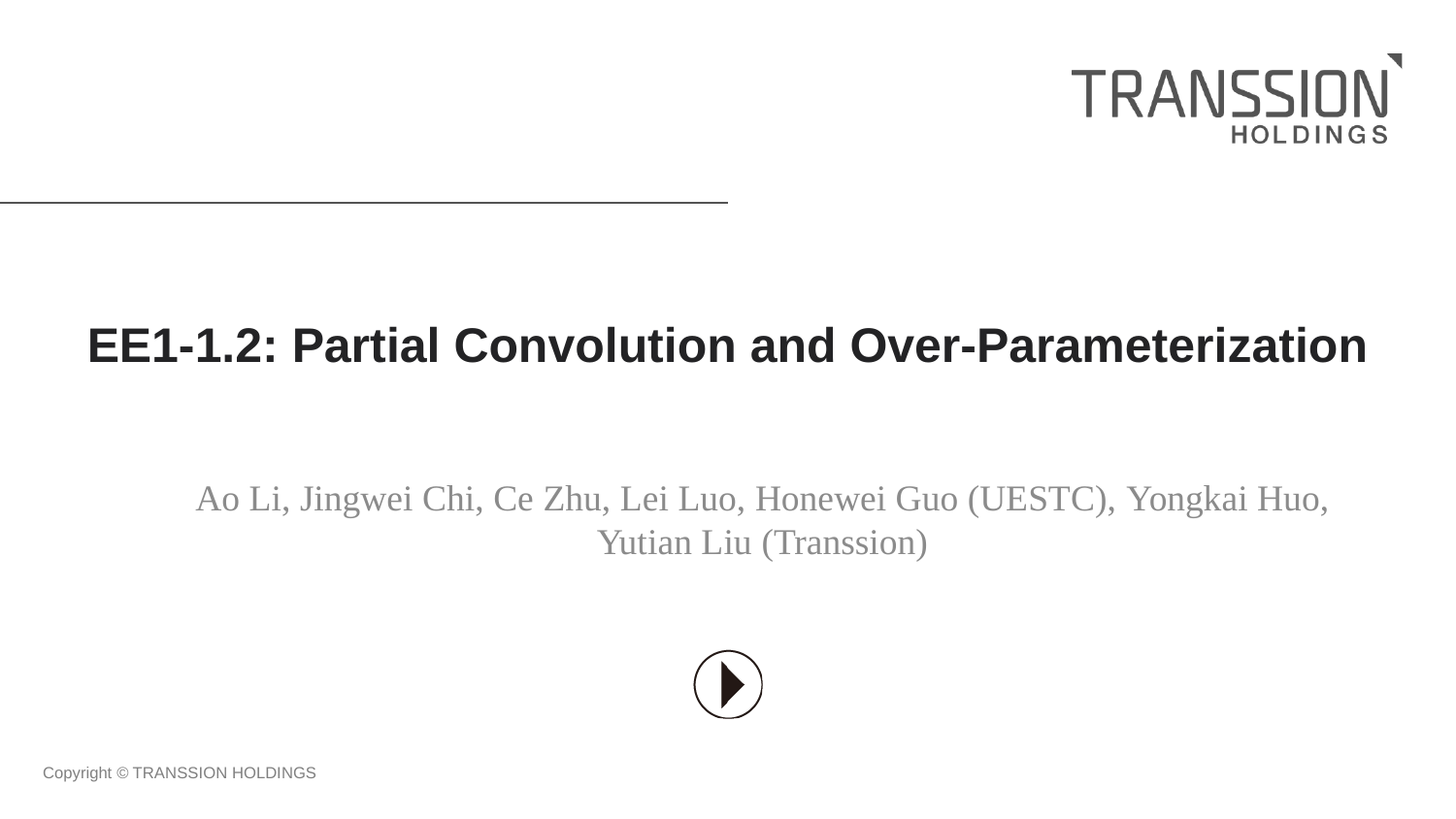

# EE1-1.2: Partial Convolution and Over-Parameterization
Ao Li, Jingwei Chi, Ce Zhu, Lei Luo, Honewei Guo (UESTC), Yongkai Huo, Yutian Liu (Transsion)